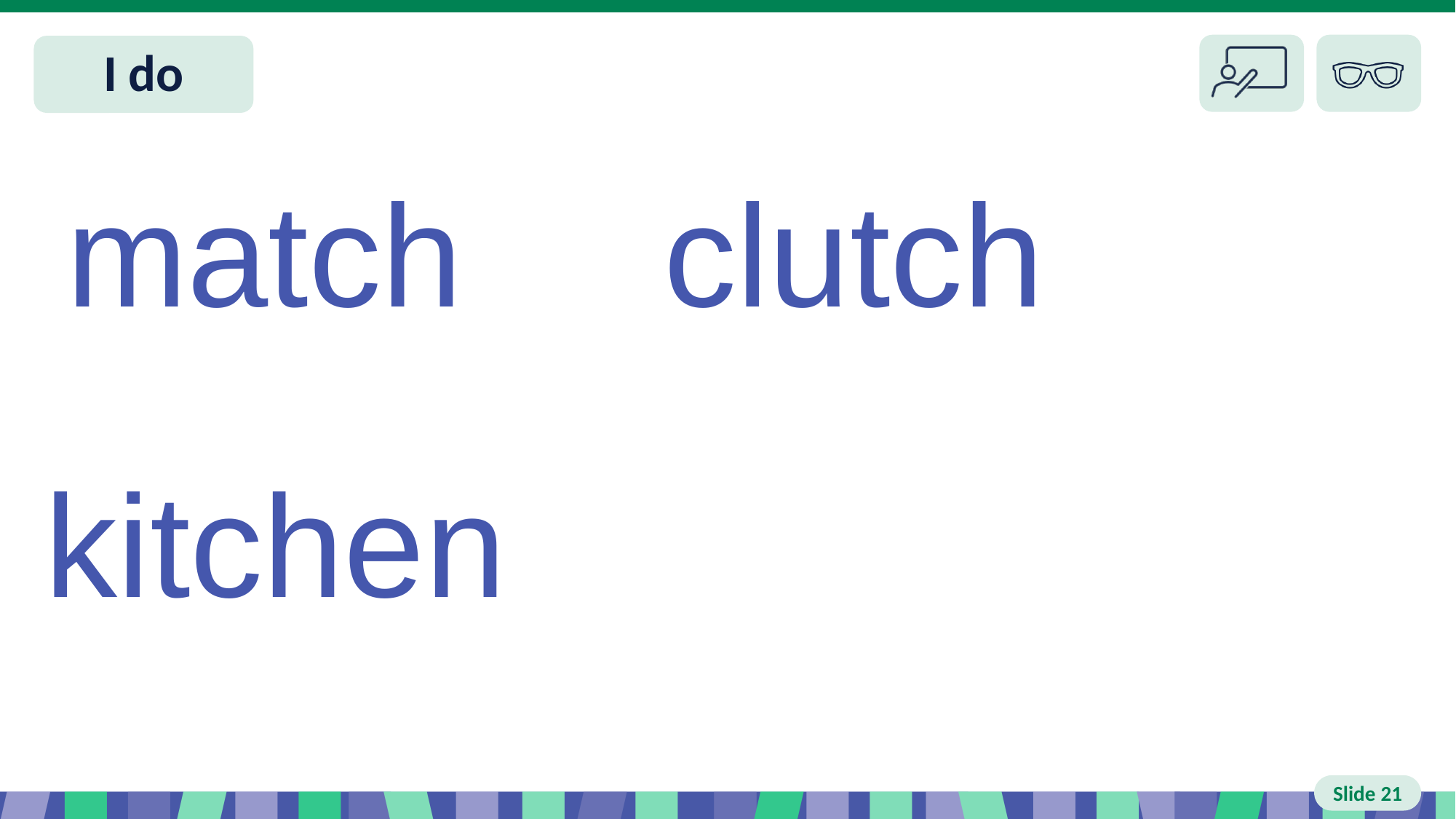

# Slide 21 I do
match     clutch
kitchen